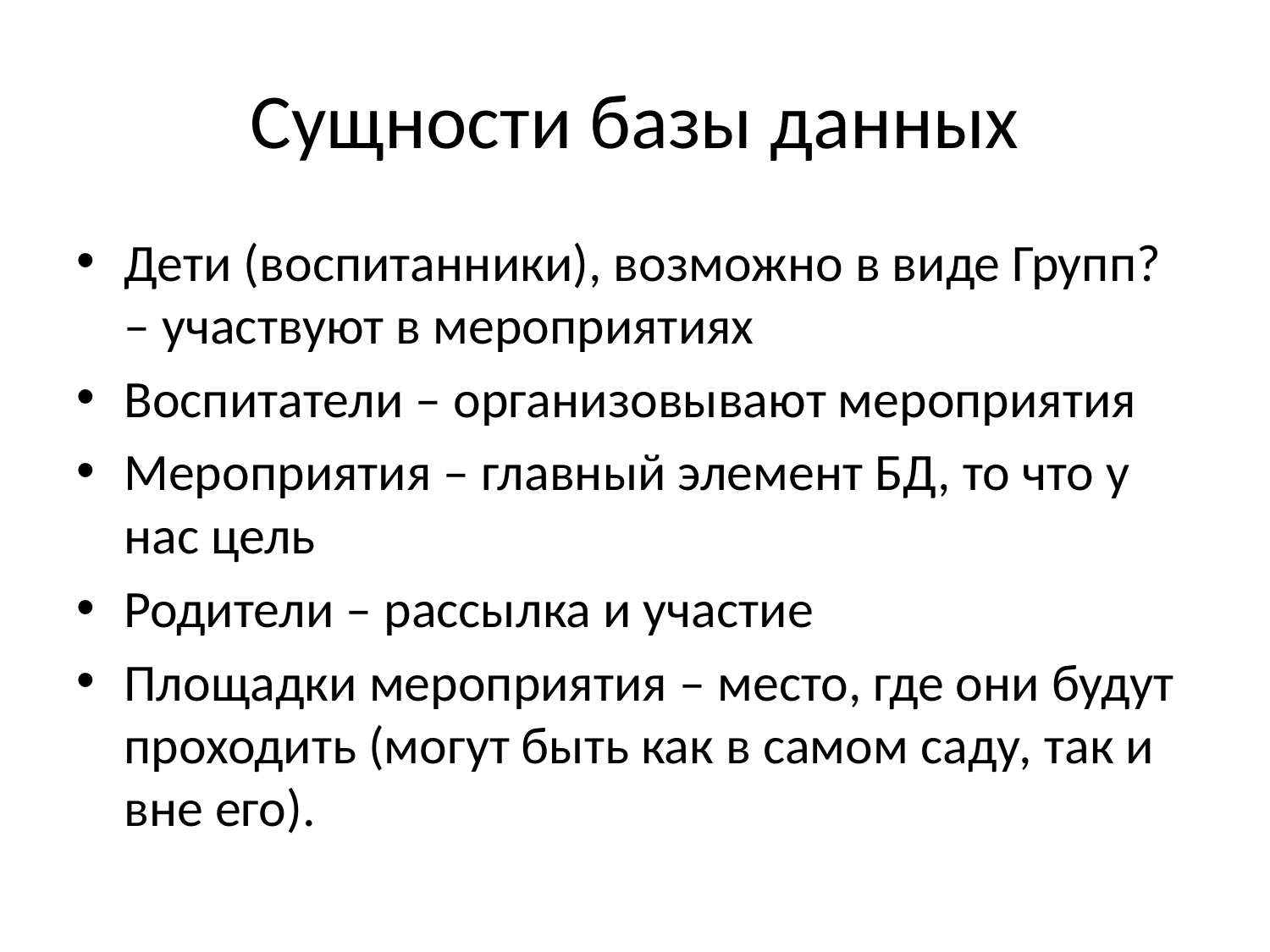

# Сущности базы данных
Дети (воспитанники), возможно в виде Групп? – участвуют в мероприятиях
Воспитатели – организовывают мероприятия
Мероприятия – главный элемент БД, то что у нас цель
Родители – рассылка и участие
Площадки мероприятия – место, где они будут проходить (могут быть как в самом саду, так и вне его).